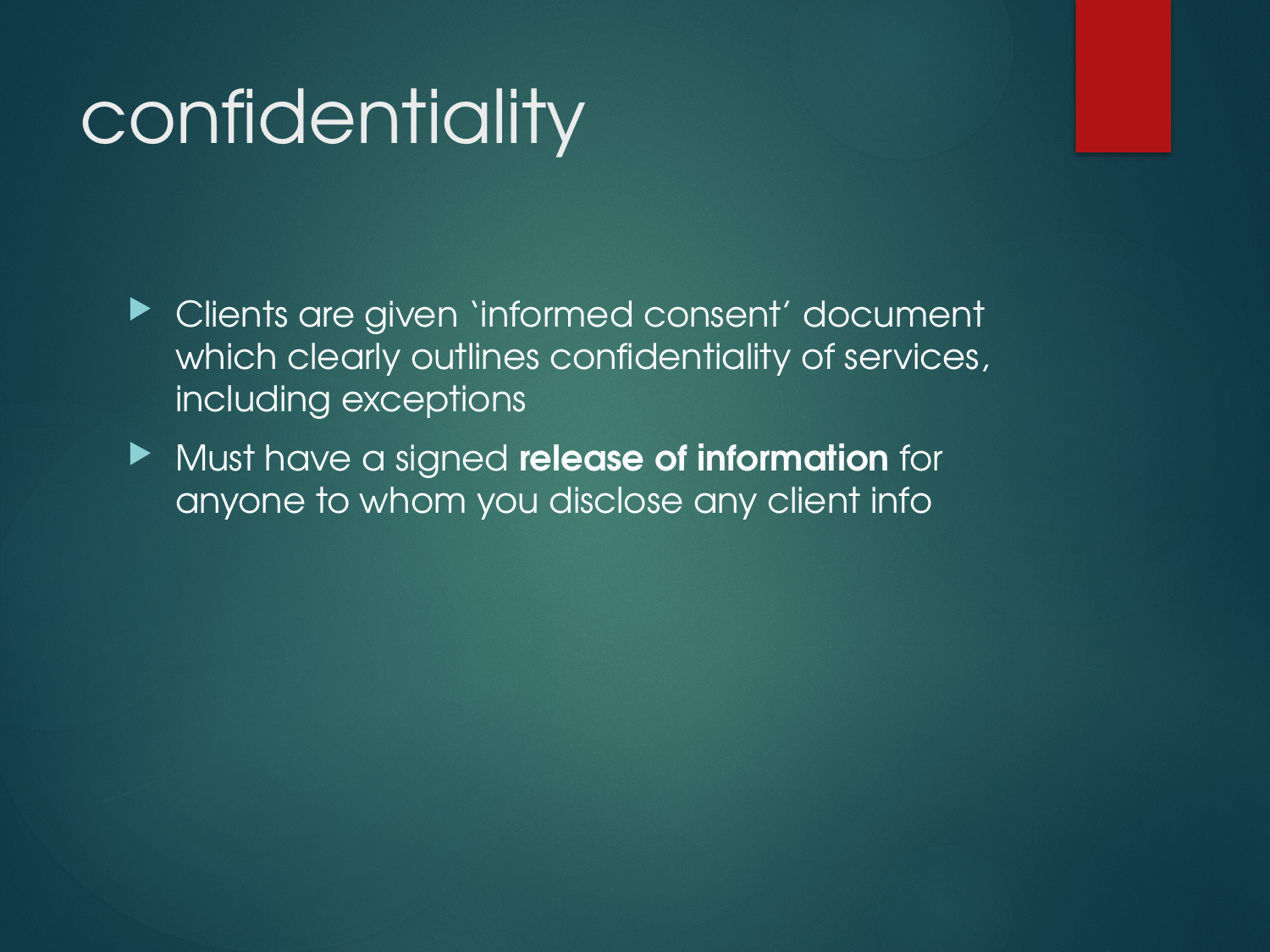

# confidentiality
Clients are given ‘informed consent’ document which clearly outlines confidentiality of services, including exceptions
Must have a signed release of information for anyone to whom you disclose any client info